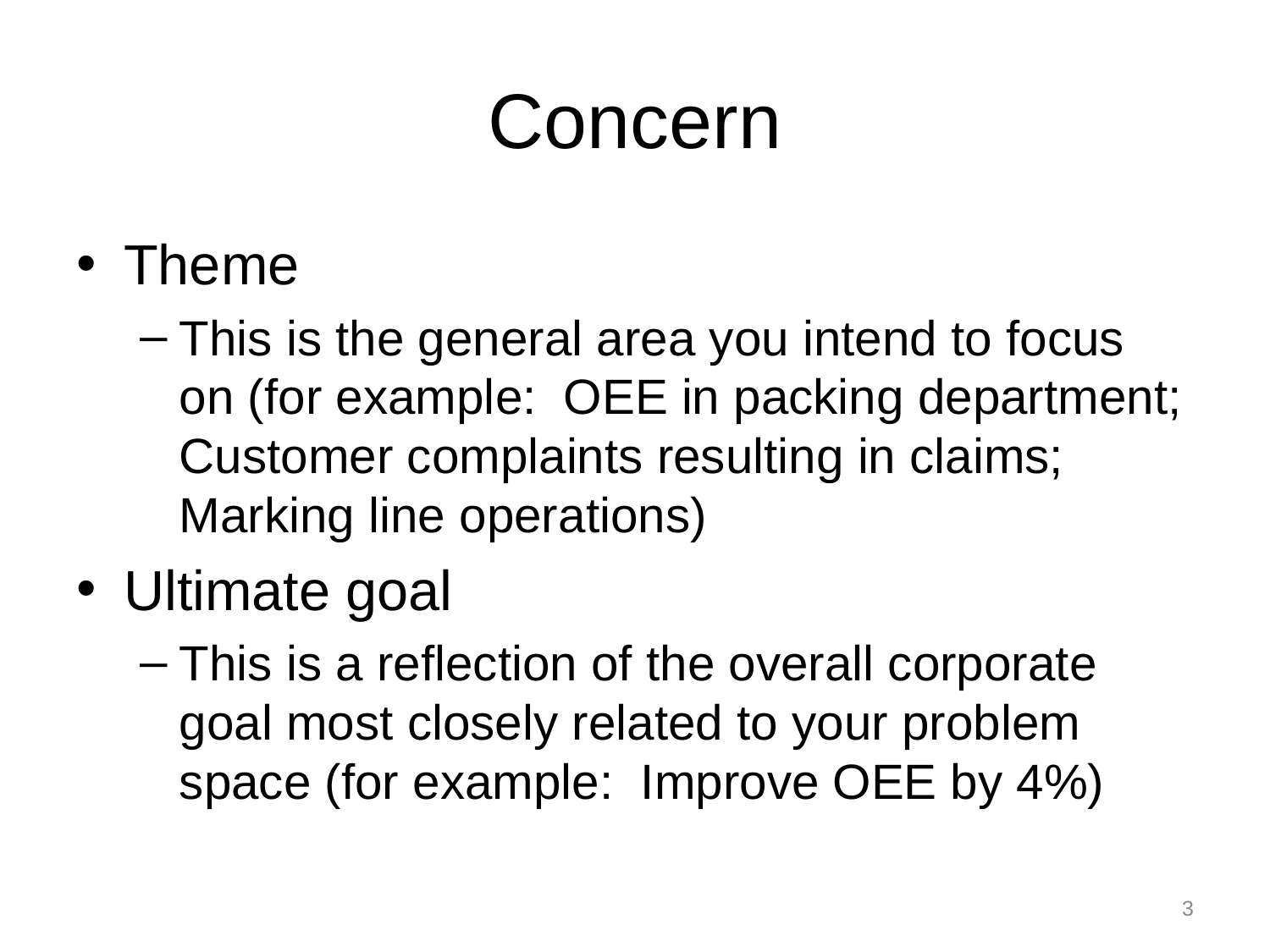

# Concern
Theme
This is the general area you intend to focus on (for example:  OEE in packing department; Customer complaints resulting in claims; Marking line operations)
Ultimate goal
This is a reflection of the overall corporate goal most closely related to your problem space (for example:  Improve OEE by 4%)

3